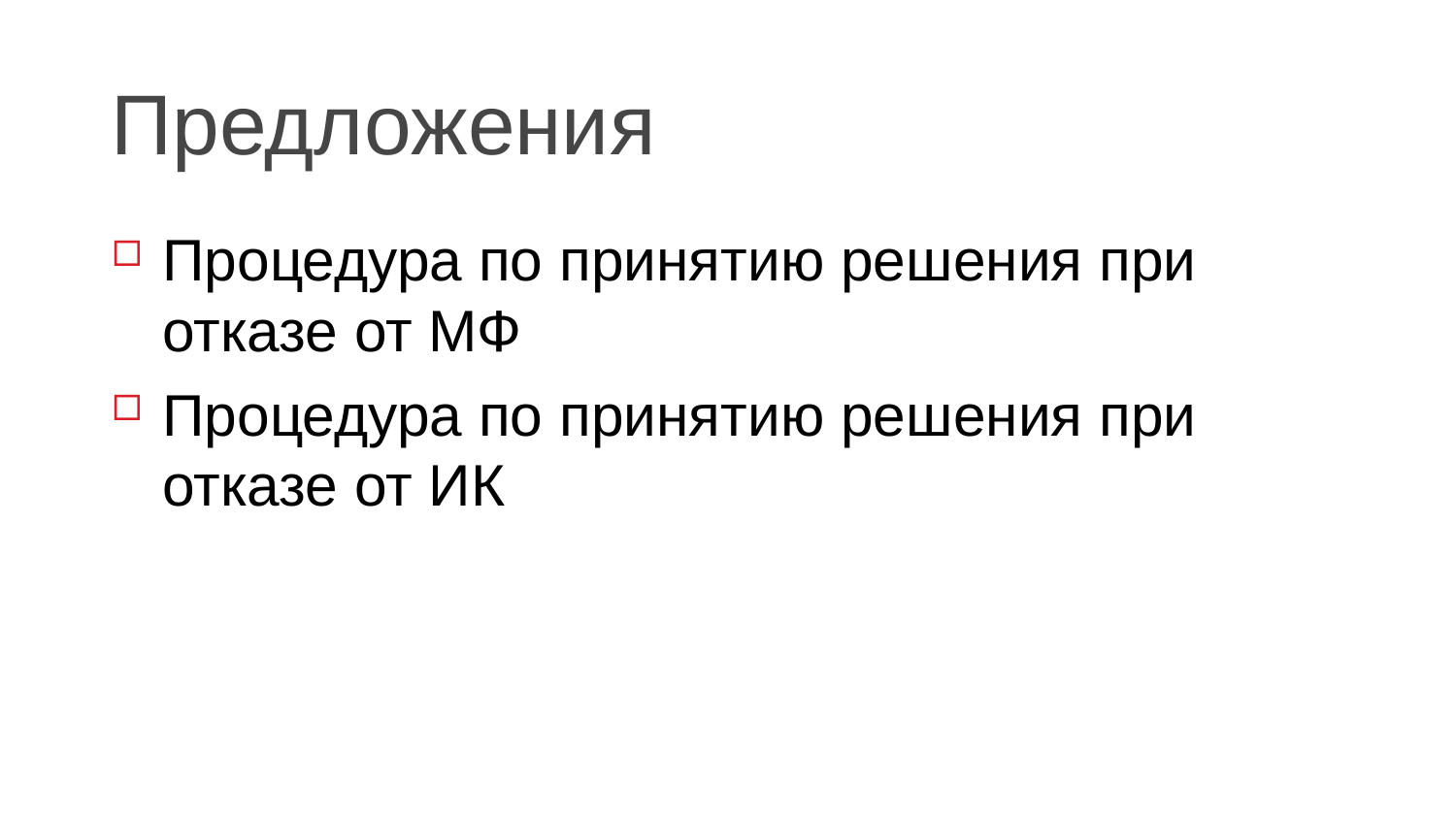

# Предложения
Процедура по принятию решения при отказе от МФ
Процедура по принятию решения при отказе от ИК